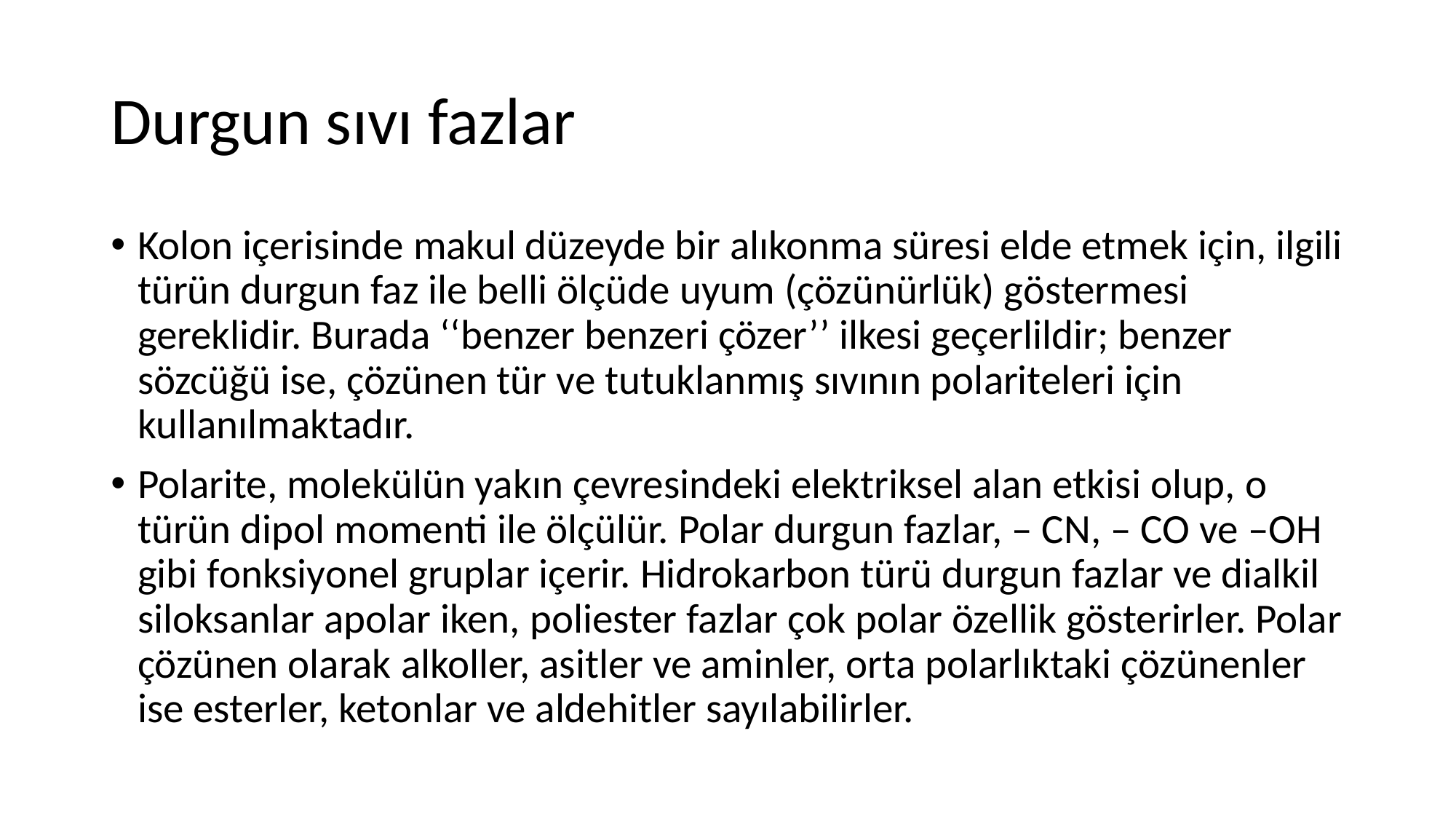

# Durgun sıvı fazlar
Kolon içerisinde makul düzeyde bir alıkonma süresi elde etmek için, ilgili türün durgun faz ile belli ölçüde uyum (çözünürlük) göstermesi gereklidir. Burada ‘‘benzer benzeri çözer’’ ilkesi geçerlildir; benzer sözcüğü ise, çözünen tür ve tutuklanmış sıvının polariteleri için kullanılmaktadır.
Polarite, molekülün yakın çevresindeki elektriksel alan etkisi olup, o türün dipol momenti ile ölçülür. Polar durgun fazlar, – CN, – CO ve –OH gibi fonksiyonel gruplar içerir. Hidrokarbon türü durgun fazlar ve dialkil siloksanlar apolar iken, poliester fazlar çok polar özellik gösterirler. Polar çözünen olarak alkoller, asitler ve aminler, orta polarlıktaki çözünenler ise esterler, ketonlar ve aldehitler sayılabilirler.